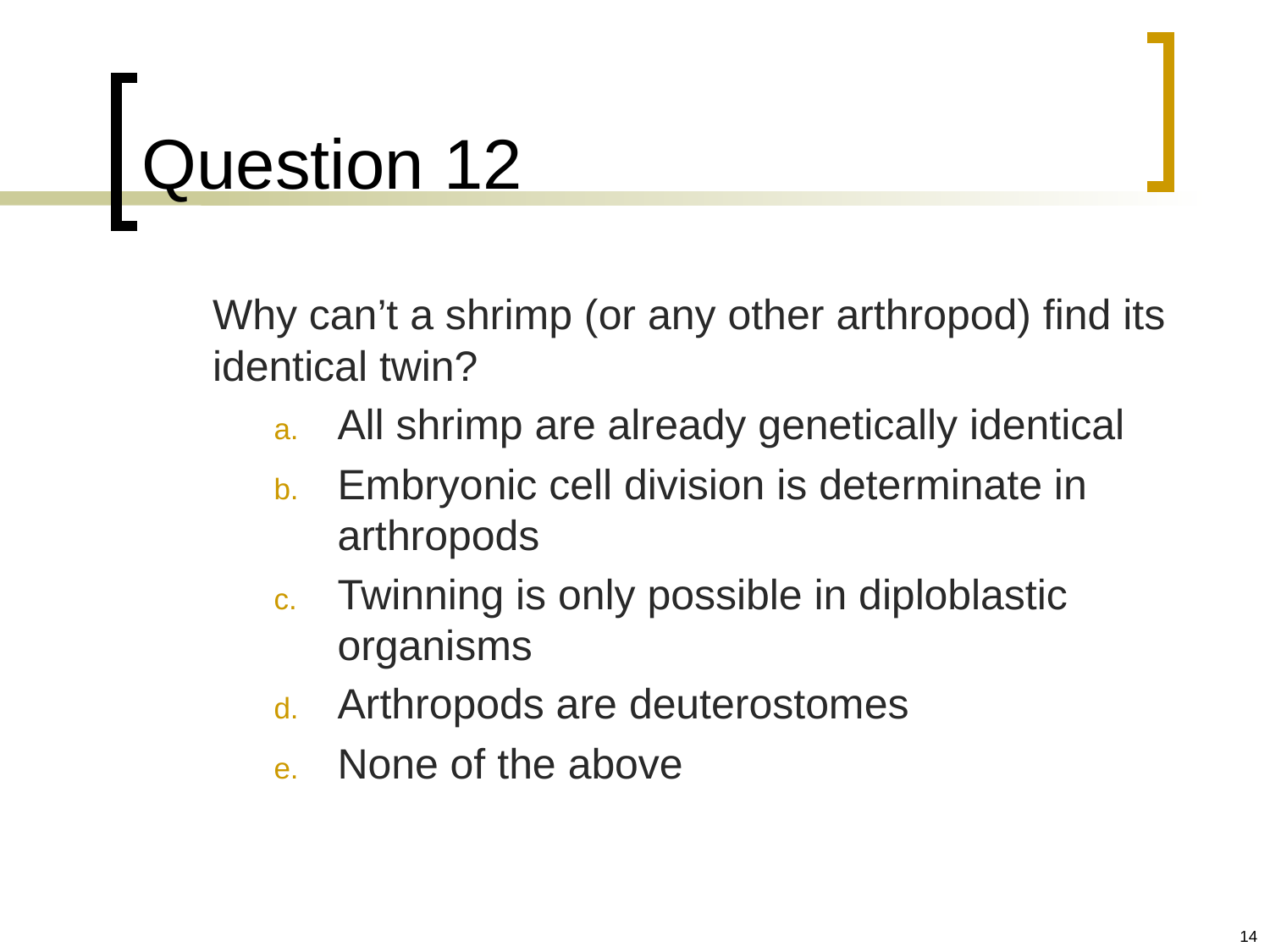

# Question 12

	Why can’t a shrimp (or any other arthropod) find its identical twin?
All shrimp are already genetically identical
Embryonic cell division is determinate in arthropods
Twinning is only possible in diploblastic organisms
Arthropods are deuterostomes
None of the above